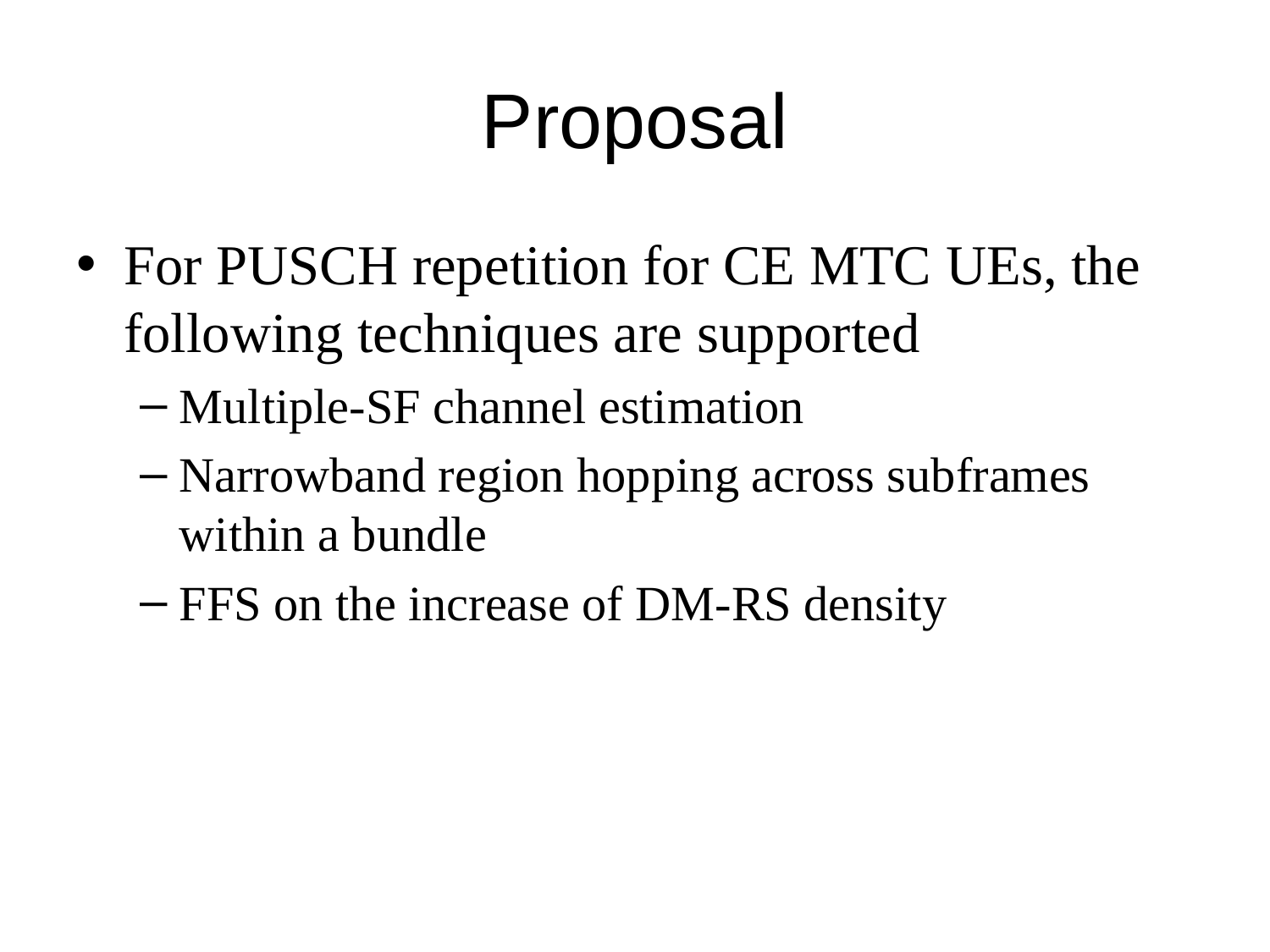

# Proposal
For PUSCH repetition for CE MTC UEs, the following techniques are supported
Multiple-SF channel estimation
Narrowband region hopping across subframes within a bundle
FFS on the increase of DM-RS density